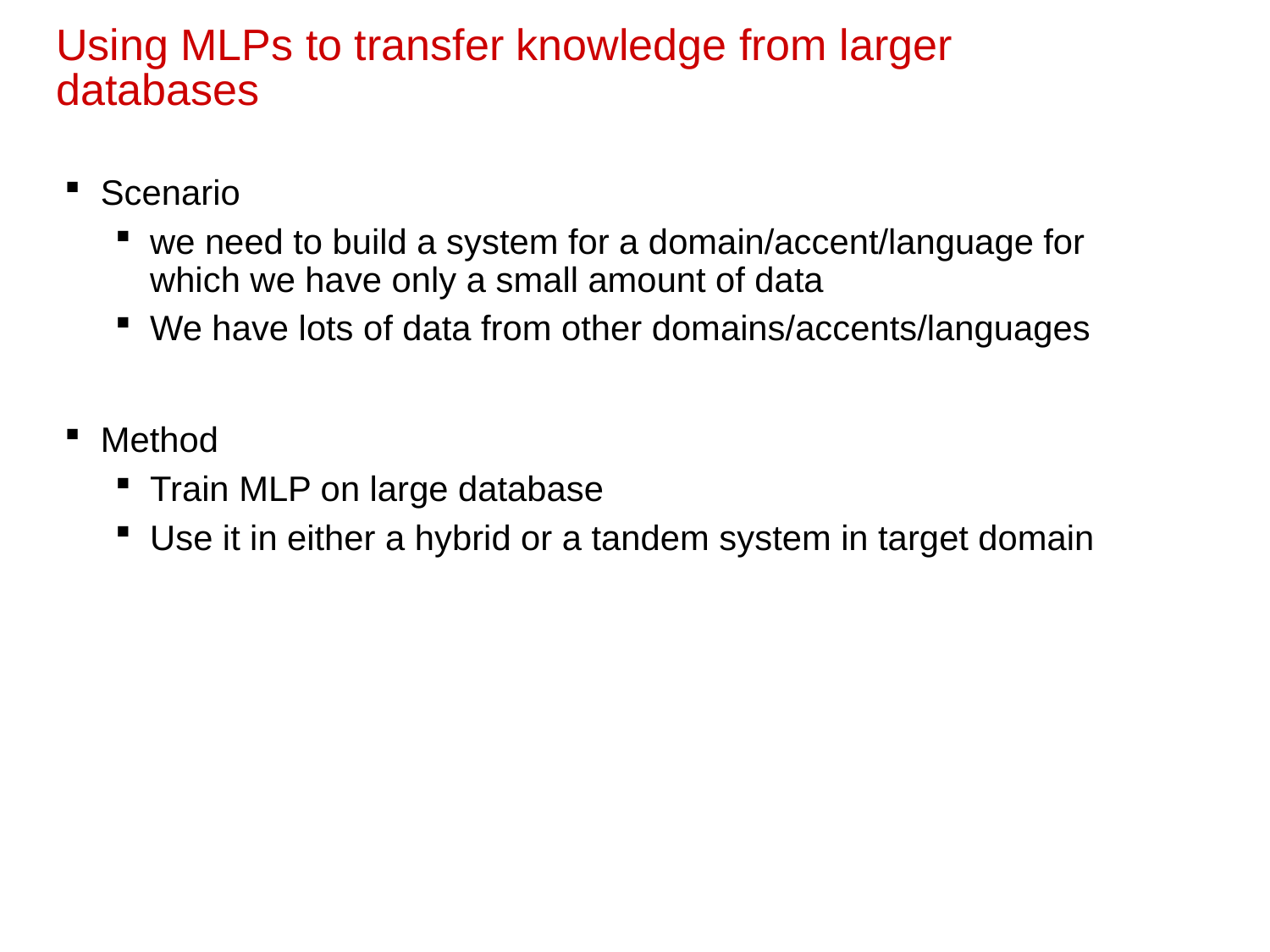

# Using MLPs to transfer knowledge from larger databases
Scenario
we need to build a system for a domain/accent/language for which we have only a small amount of data
We have lots of data from other domains/accents/languages

Method
Train MLP on large database
Use it in either a hybrid or a tandem system in target domain